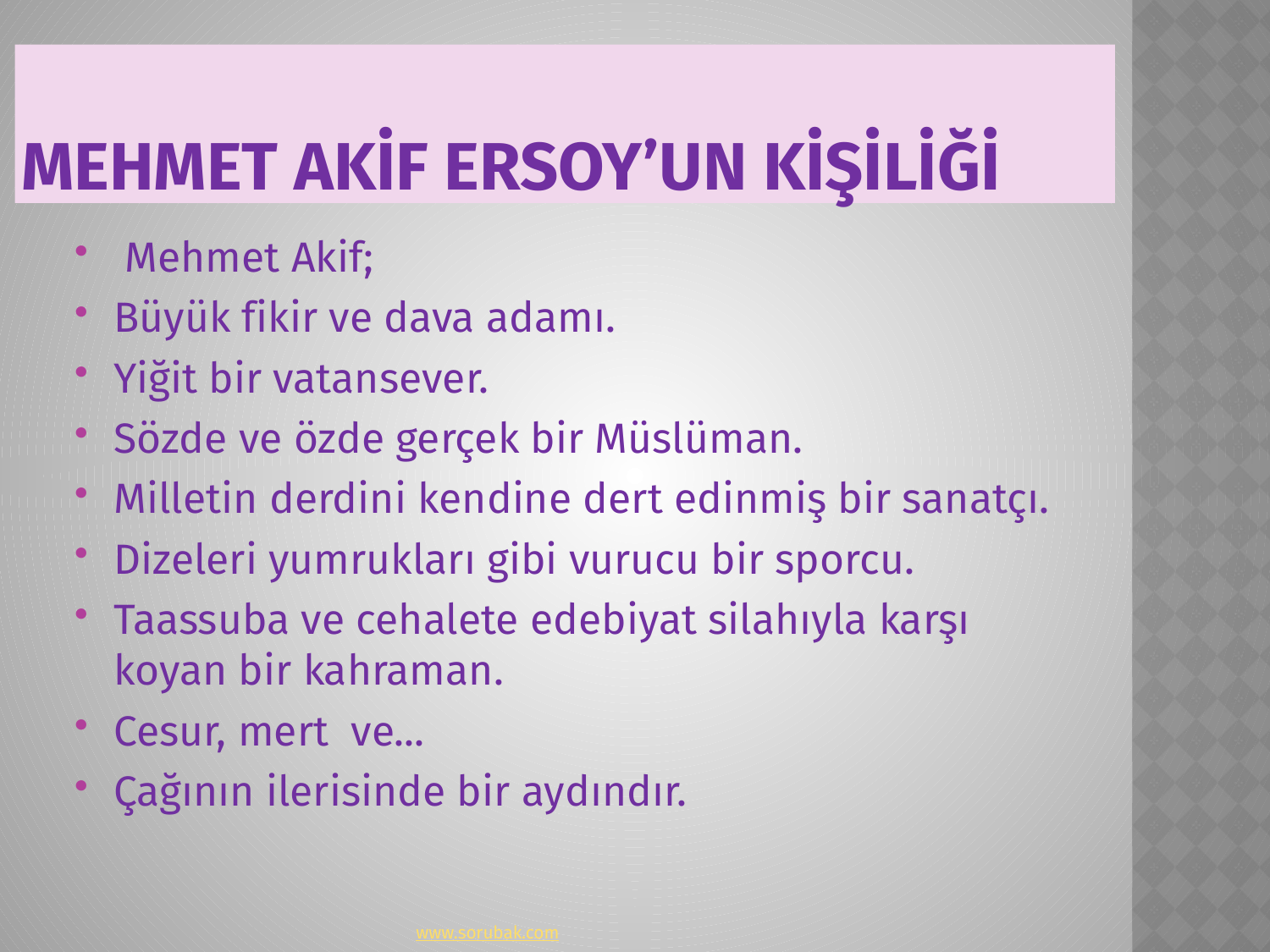

# MEHMET AKİF ERSOY’UN kİŞİLİĞİ
 Mehmet Akif;
Büyük fikir ve dava adamı.
Yiğit bir vatansever.
Sözde ve özde gerçek bir Müslüman.
Milletin derdini kendine dert edinmiş bir sanatçı.
Dizeleri yumrukları gibi vurucu bir sporcu.
Taassuba ve cehalete edebiyat silahıyla karşı koyan bir kahraman.
Cesur, mert  ve...
Çağının ilerisinde bir aydındır.

www.sorubak.com